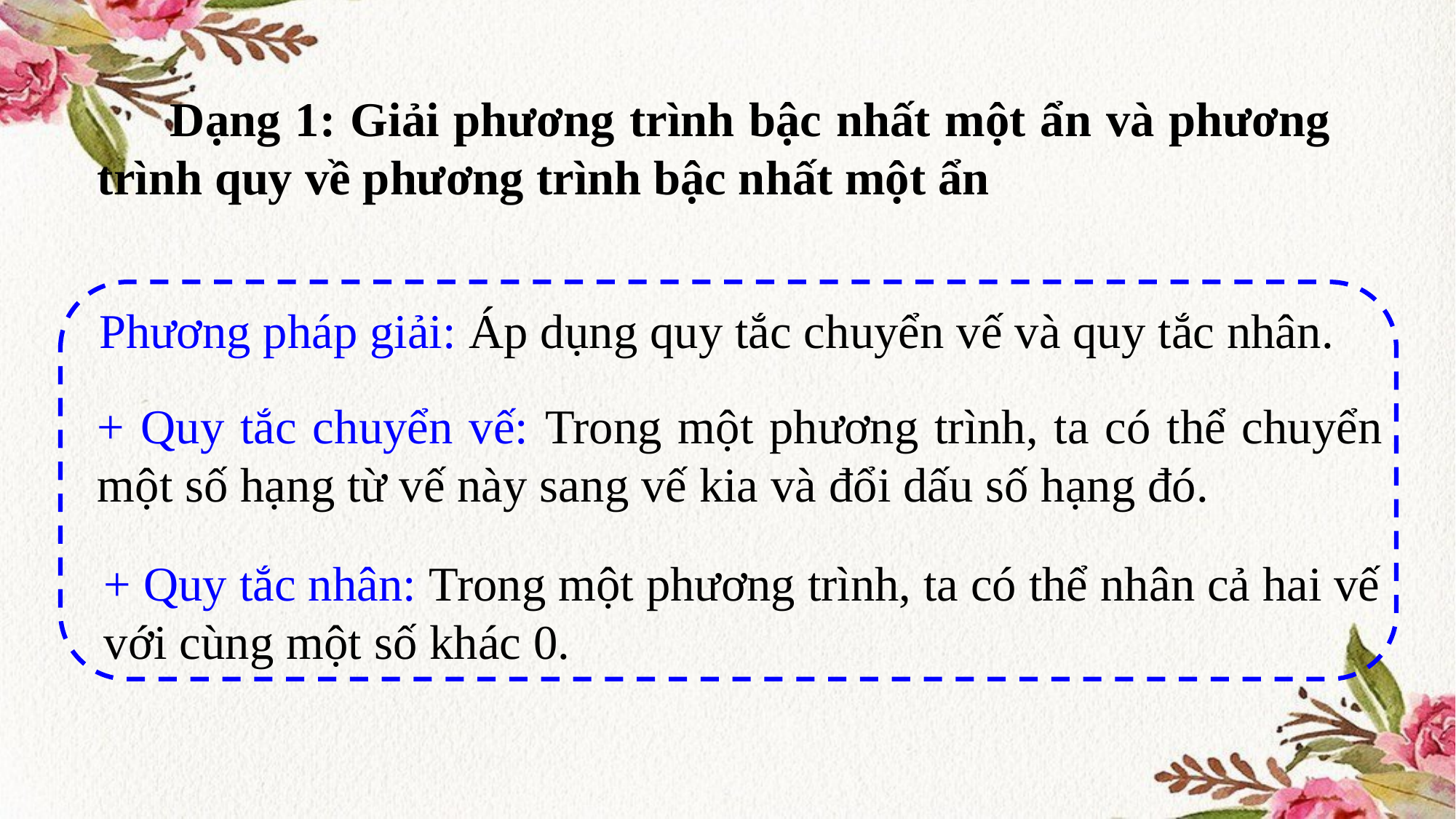

Dạng 1: Giải phương trình bậc nhất một ẩn và phương trình quy về phương trình bậc nhất một ẩn

Phương pháp giải: Áp dụng quy tắc chuyển vế và quy tắc nhân.
+ Quy tắc chuyển vế: Trong một phương trình, ta có thể chuyển một số hạng từ vế này sang vế kia và đổi dấu số hạng đó.
+ Quy tắc nhân: Trong một phương trình, ta có thể nhân cả hai vế với cùng một số khác 0.